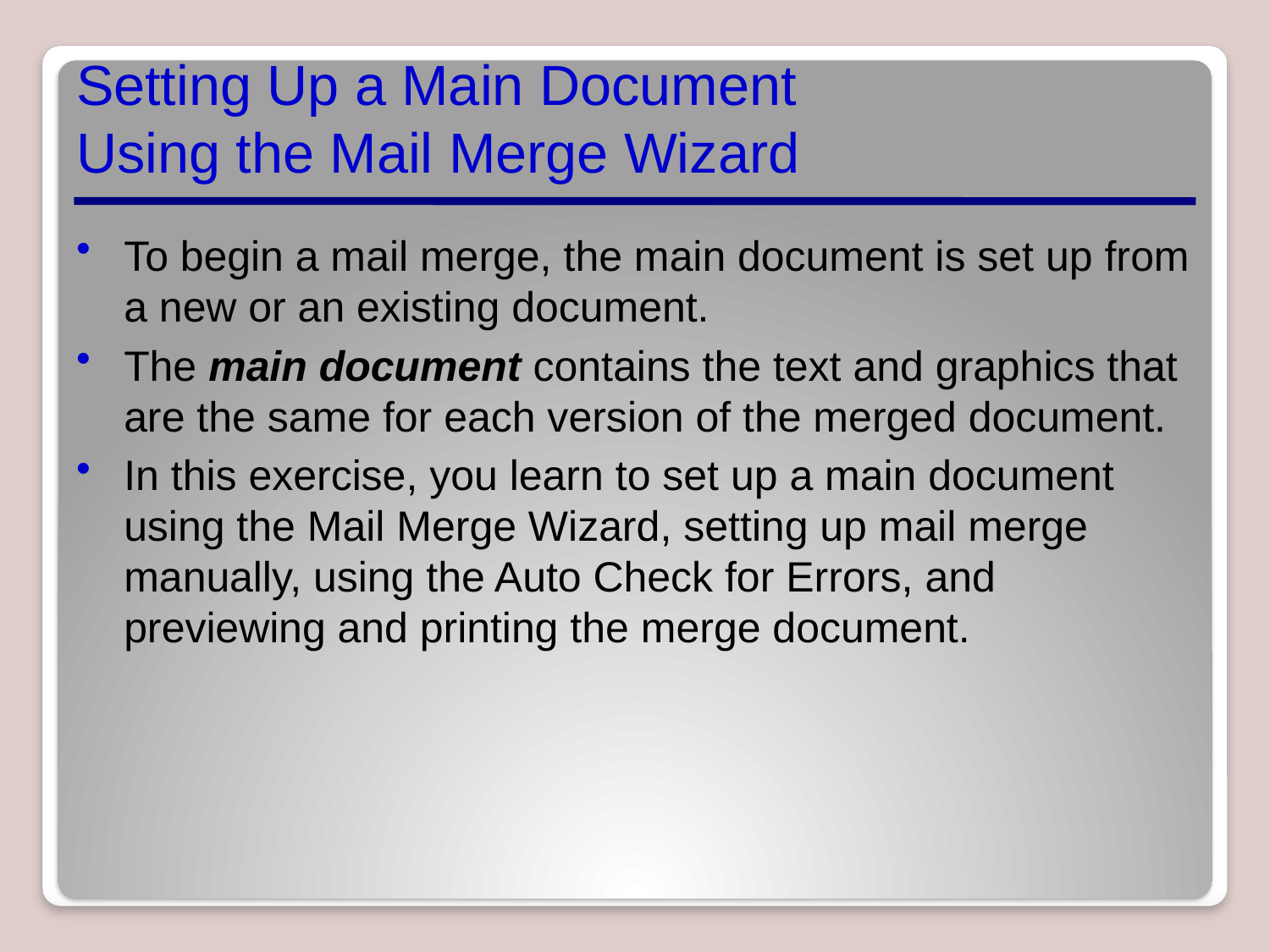

# Setting Up a Main Document Using the Mail Merge Wizard
To begin a mail merge, the main document is set up from a new or an existing document.
The main document contains the text and graphics that are the same for each version of the merged document.
In this exercise, you learn to set up a main document using the Mail Merge Wizard, setting up mail merge manually, using the Auto Check for Errors, and previewing and printing the merge document.